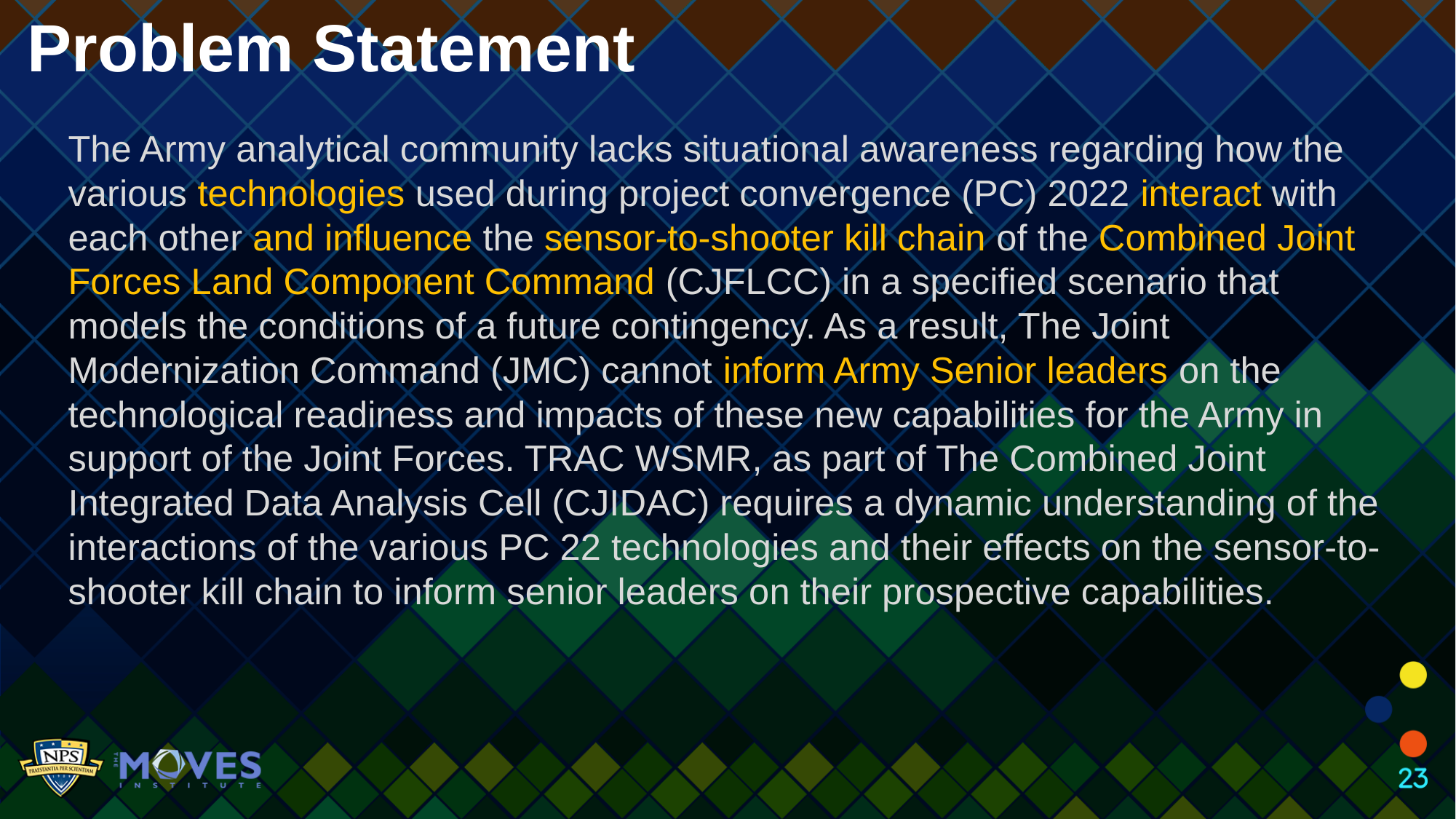

Problem Statement
The Army analytical community lacks situational awareness regarding how the various technologies used during project convergence (PC) 2022 interact with each other and influence the sensor-to-shooter kill chain of the Combined Joint Forces Land Component Command (CJFLCC) in a specified scenario that models the conditions of a future contingency. As a result, The Joint Modernization Command (JMC) cannot inform Army Senior leaders on the technological readiness and impacts of these new capabilities for the Army in support of the Joint Forces. TRAC WSMR, as part of The Combined Joint Integrated Data Analysis Cell (CJIDAC) requires a dynamic understanding of the interactions of the various PC 22 technologies and their effects on the sensor-to-shooter kill chain to inform senior leaders on their prospective capabilities.